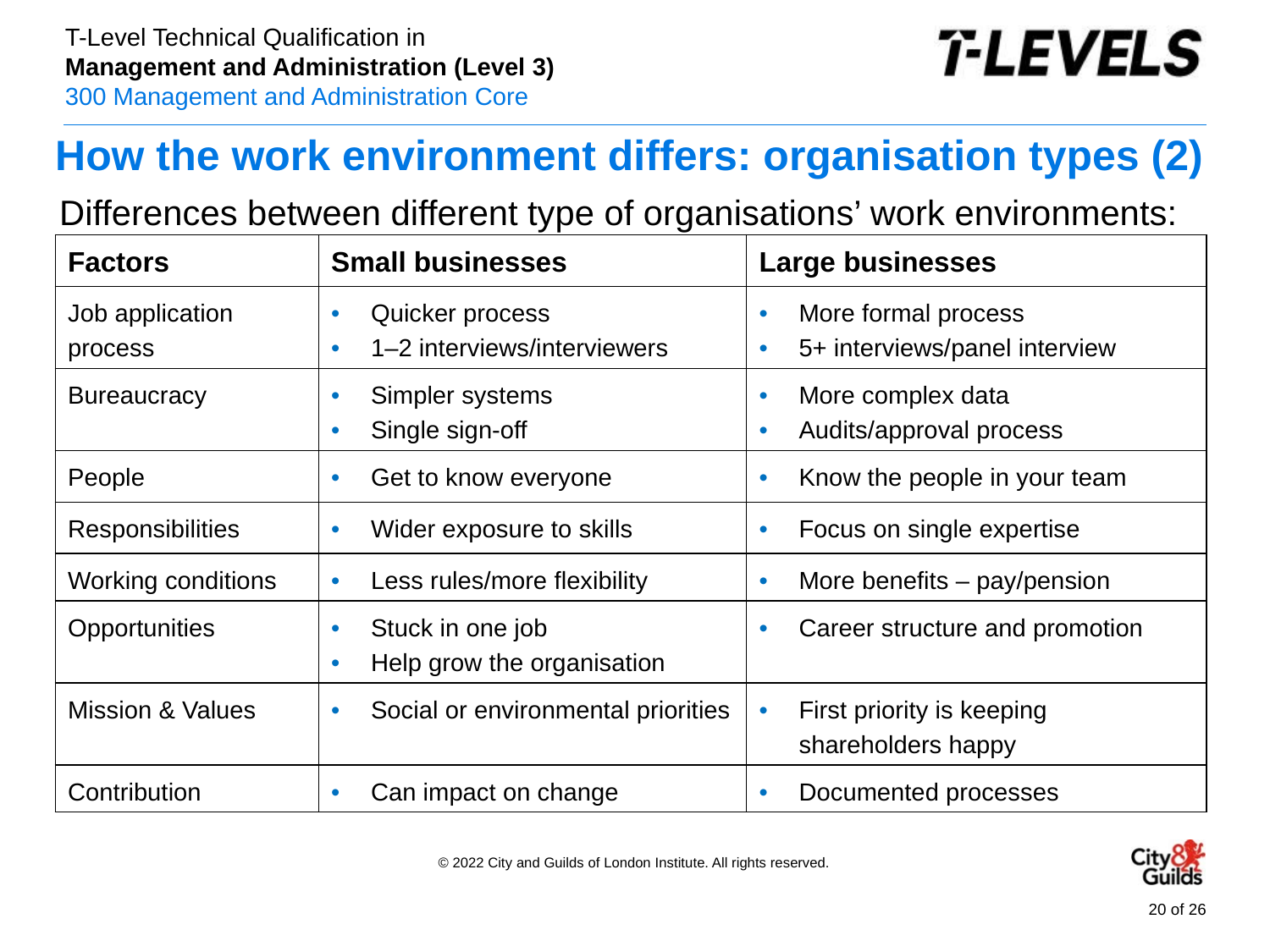

# How the work environment differs: organisation types (2)
  Differences between different type of organisations’ work environments:

| Factors | Small businesses | Large businesses |
| --- | --- | --- |
| Job application process | Quicker process 1–2 interviews/interviewers | More formal process 5+ interviews/panel interview |
| Bureaucracy | Simpler systems Single sign-off | More complex data Audits/approval process |
| People | Get to know everyone | Know the people in your team |
| Responsibilities | Wider exposure to skills | Focus on single expertise |
| Working conditions | Less rules/more flexibility | More benefits – pay/pension |
| Opportunities | Stuck in one job Help grow the organisation | Career structure and promotion |
| Mission & Values | Social or environmental priorities | First priority is keeping shareholders happy |
| Contribution | Can impact on change | Documented processes |